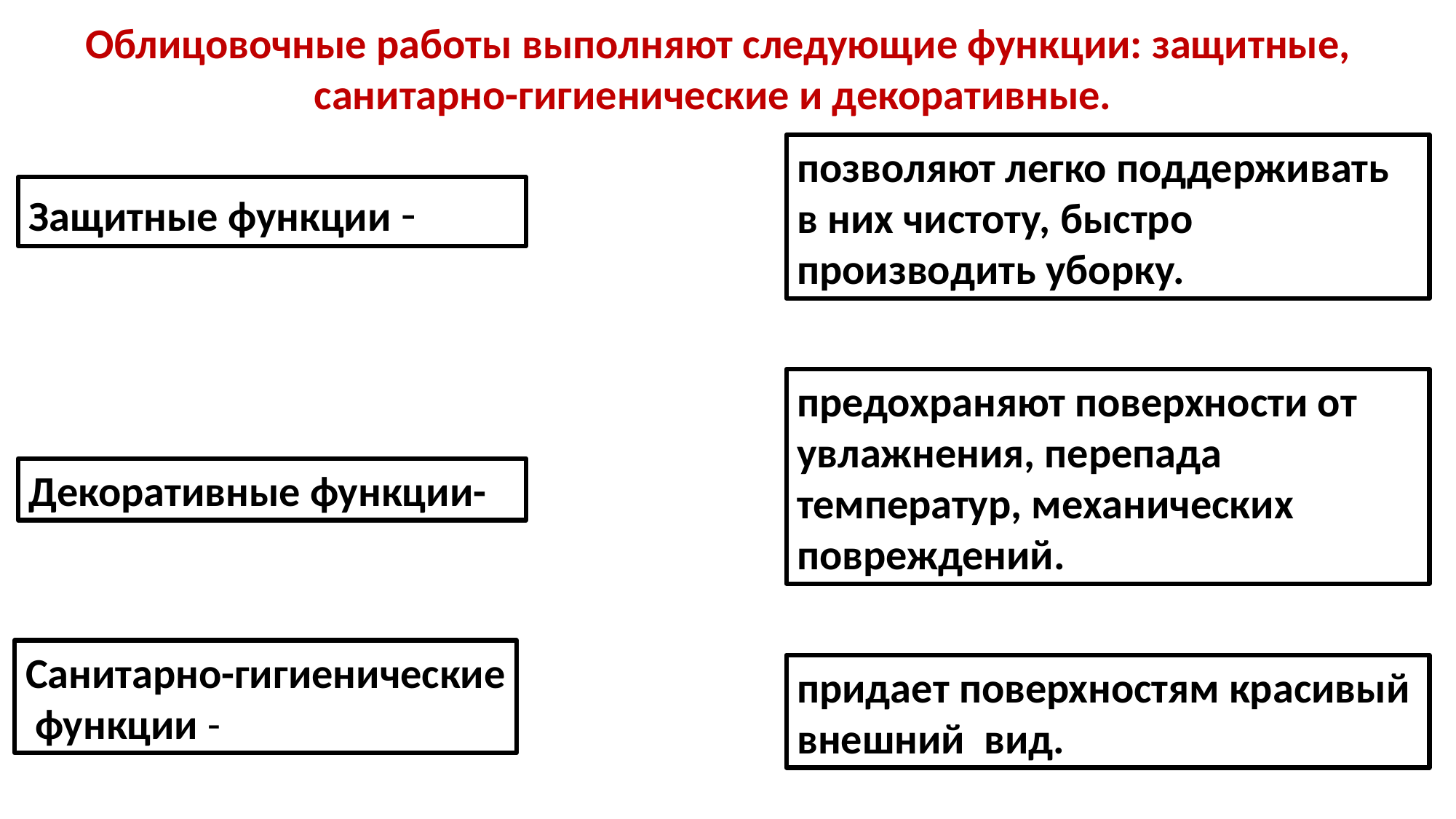

Облицовочные работы выполняют следующие функции: защитные, санитарно-гигиенические и декоративные.
позволяют легко поддерживать в них чистоту, быстро производить уборку.
Защитные функции -
предохраняют поверхности от увлажнения, перепада температур, механических повреждений.
Декоративные функции-
Санитарно-гигиенические
 функции -
придает поверхностям красивый
внешний  вид.